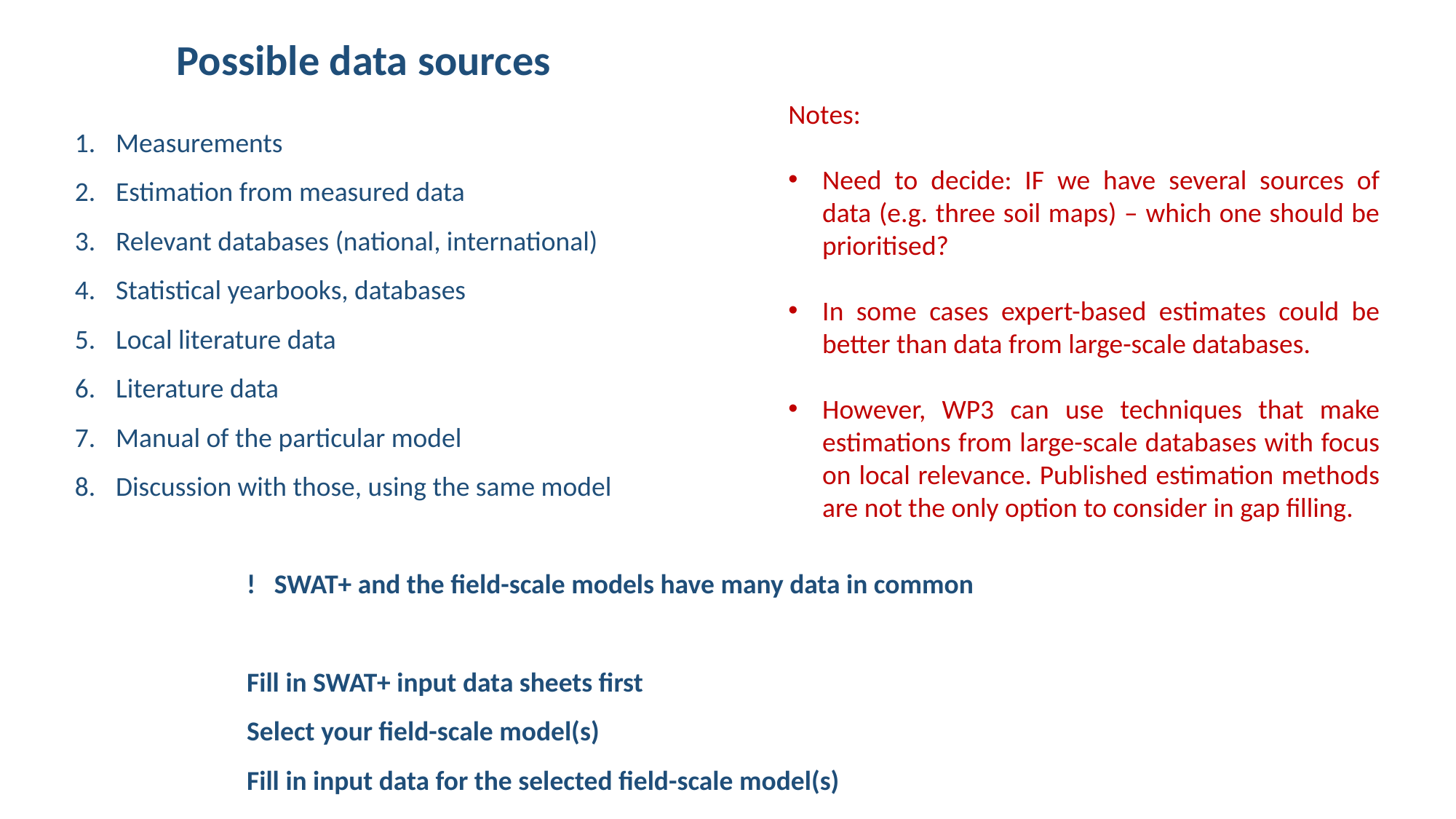

Possible data sources
Notes:

Need to decide: IF we have several sources of data (e.g. three soil maps) – which one should be prioritised?

In some cases expert-based estimates could be better than data from large-scale databases.

However, WP3 can use techniques that make estimations from large-scale databases with focus on local relevance. Published estimation methods are not the only option to consider in gap filling.
Measurements
Estimation from measured data
Relevant databases (national, international)
Statistical yearbooks, databases
Local literature data
Literature data
Manual of the particular model
Discussion with those, using the same model
!   SWAT+ and the field-scale models have many data in common

Fill in SWAT+ input data sheets first
Select your field-scale model(s)
Fill in input data for the selected field-scale model(s)